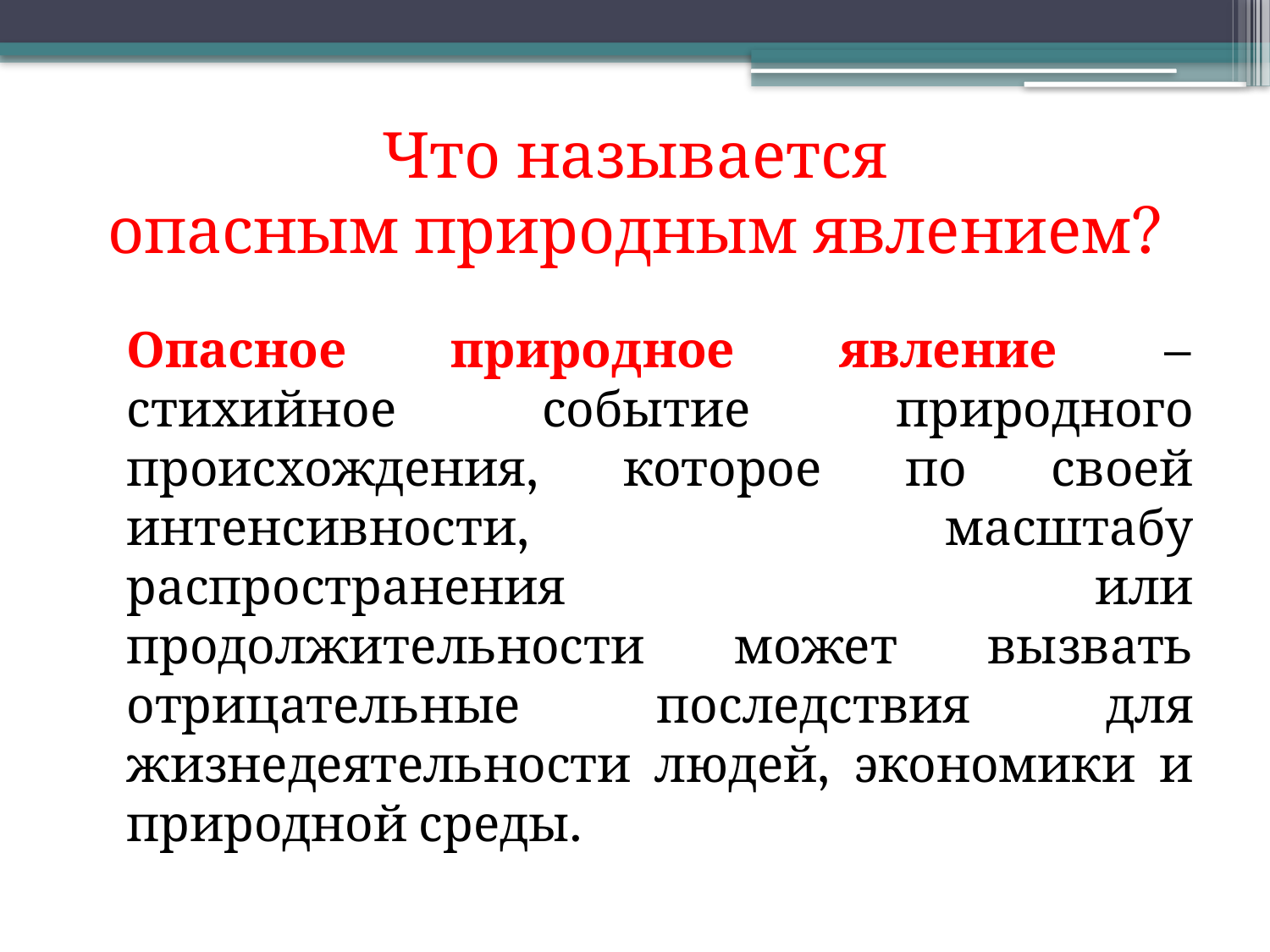

# Что называется опасным природным явлением?
	Опасное природное явление – стихийное событие природного происхождения, которое по своей интенсивности, масштабу распространения или продолжительности может вызвать отрицательные последствия для жизнедеятельности людей, экономики и природной среды.